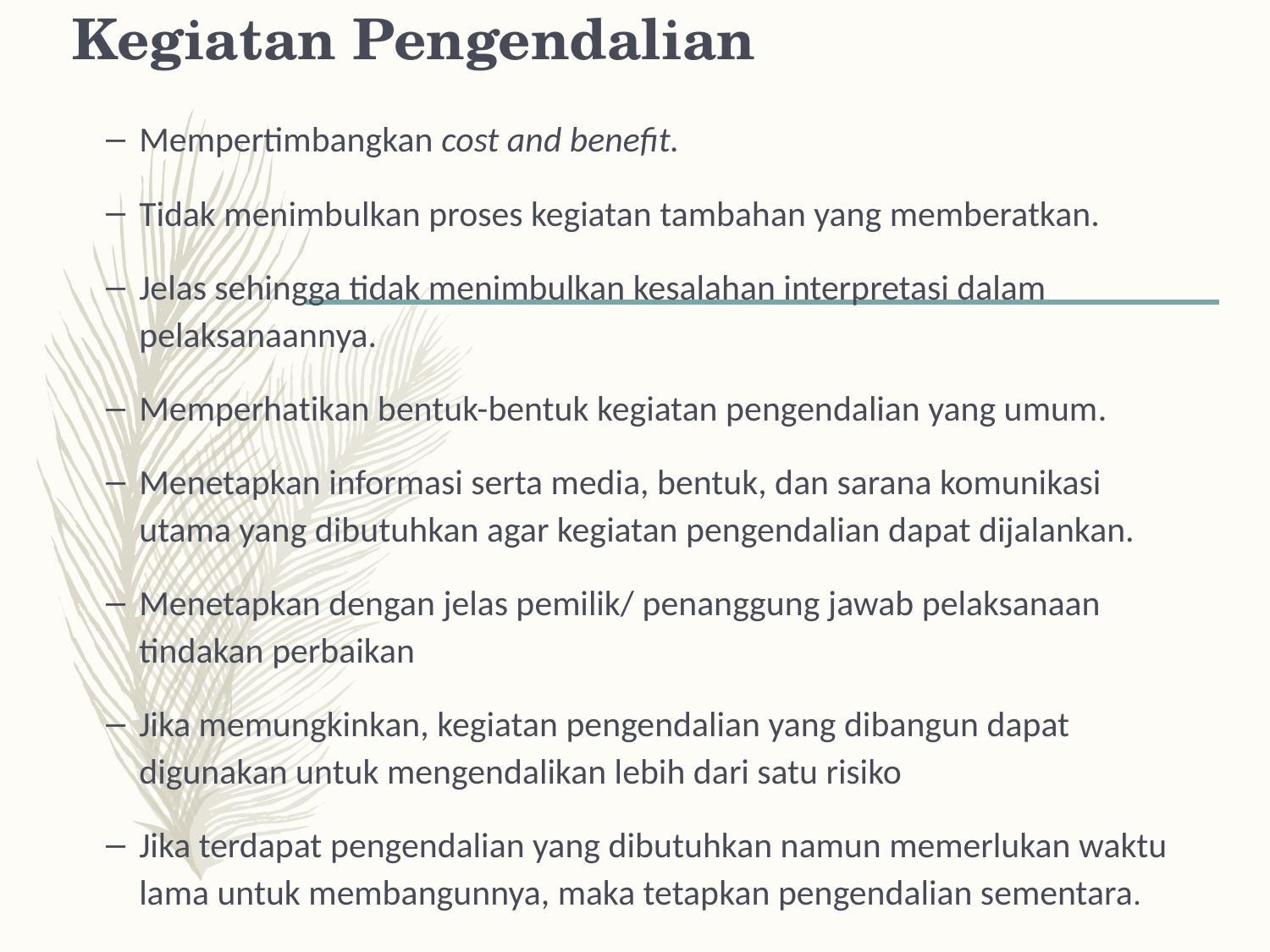

# Kegiatan Pengendalian
Mempertimbangkan cost and benefit.
Tidak menimbulkan proses kegiatan tambahan yang memberatkan.
Jelas sehingga tidak menimbulkan kesalahan interpretasi dalam pelaksanaannya.
Memperhatikan bentuk-bentuk kegiatan pengendalian yang umum.
Menetapkan informasi serta media, bentuk, dan sarana komunikasi utama yang dibutuhkan agar kegiatan pengendalian dapat dijalankan.
Menetapkan dengan jelas pemilik/ penanggung jawab pelaksanaan tindakan perbaikan
Jika memungkinkan, kegiatan pengendalian yang dibangun dapat digunakan untuk mengendalikan lebih dari satu risiko
Jika terdapat pengendalian yang dibutuhkan namun memerlukan waktu lama untuk membangunnya, maka tetapkan pengendalian sementara.